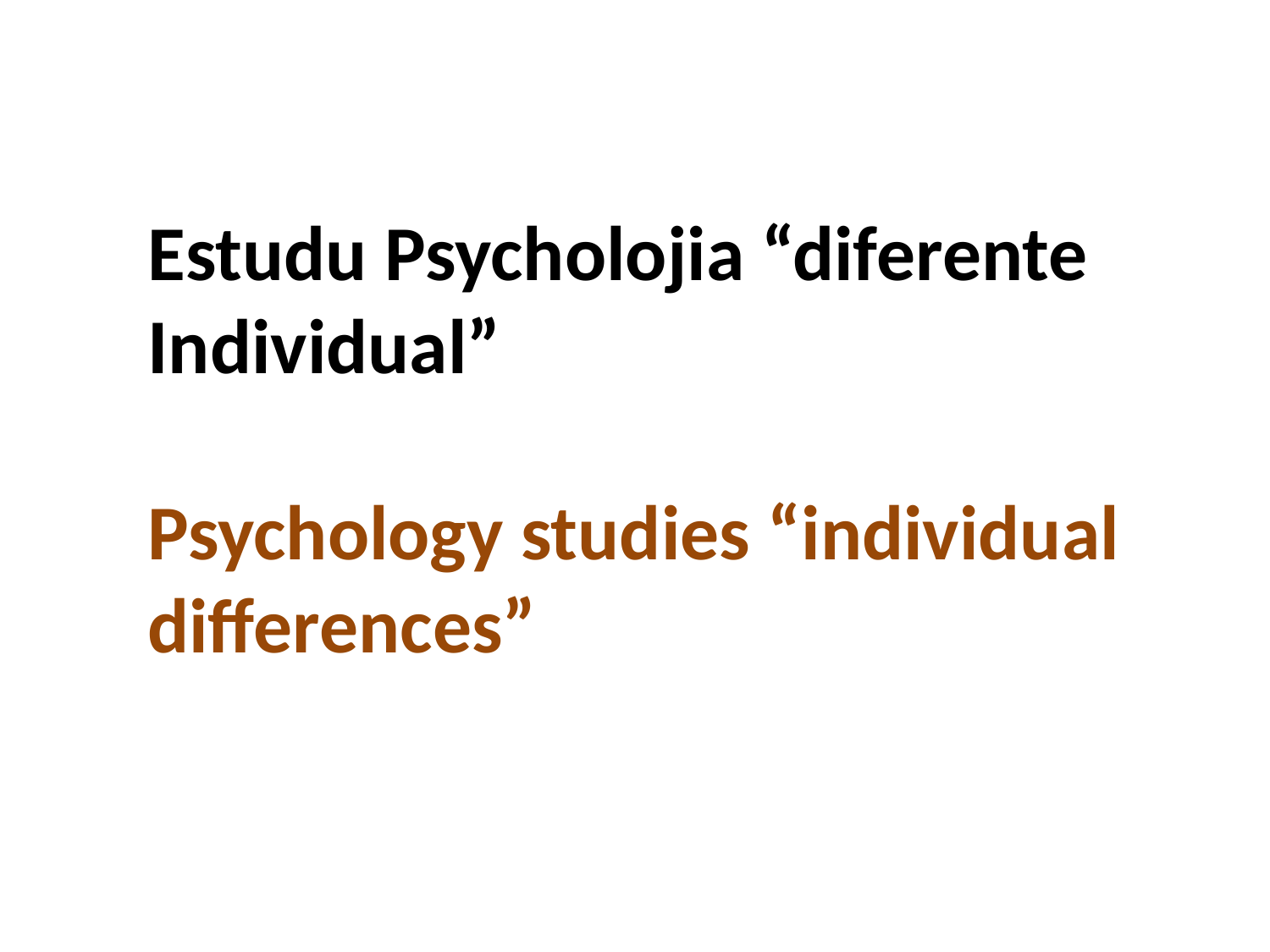

Estudu Psycholojia “diferente Individual”
Psychology studies “individual differences”